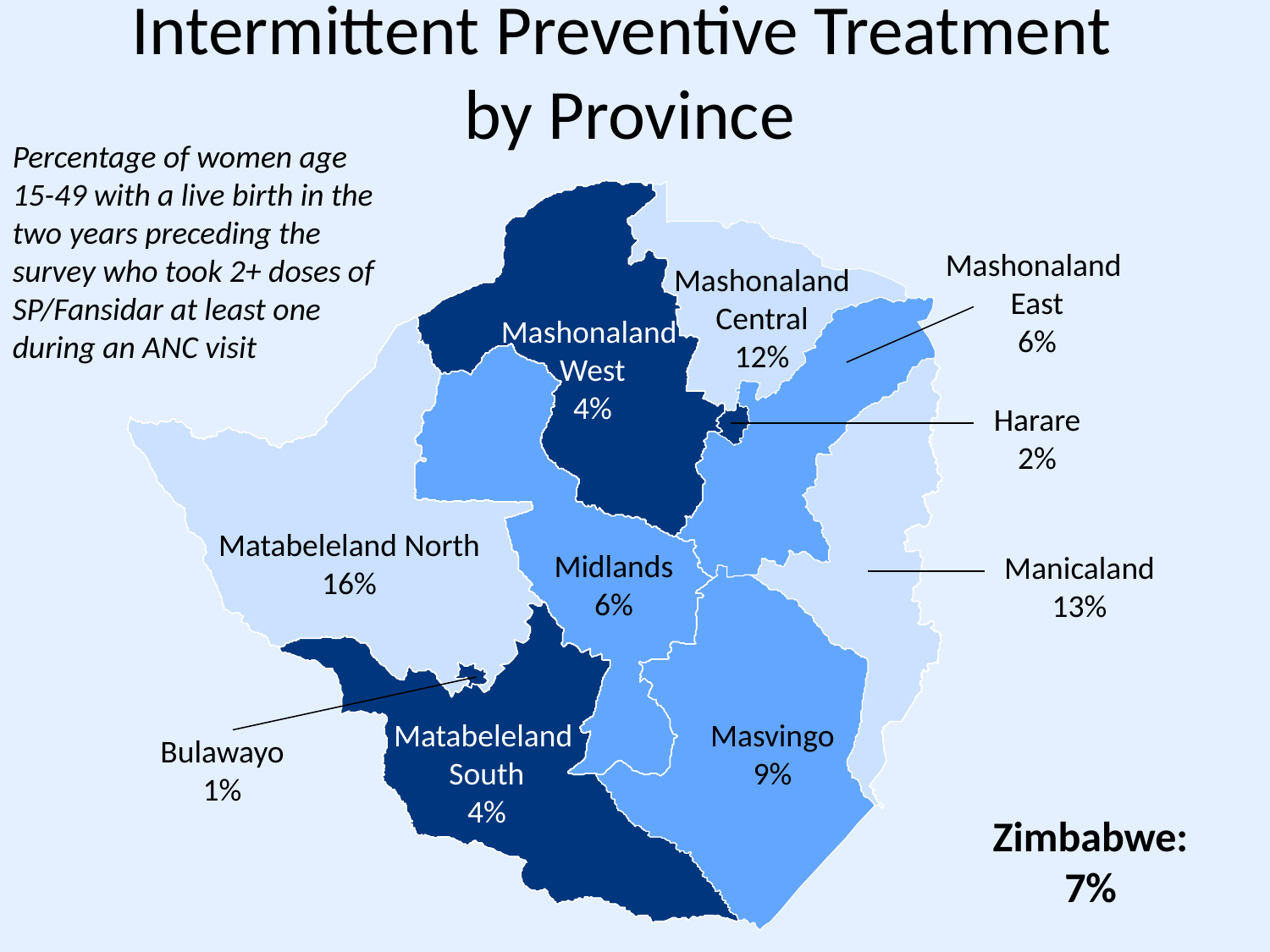

# Intermittent Preventive Treatment by Province
Percentage of women age 15-49 with a live birth in the two years preceding the survey who took 2+ doses of SP/Fansidar at least one during an ANC visit

Mashonaland
East
6%
Mashonaland Central
12%

Mashonaland
West
4%

Harare
2%

Matabeleland North
16%
Midlands
6%
Manicaland
13%

Matabeleland
South
4%
Masvingo
9%
Bulawayo
1%
Zimbabwe:
7%